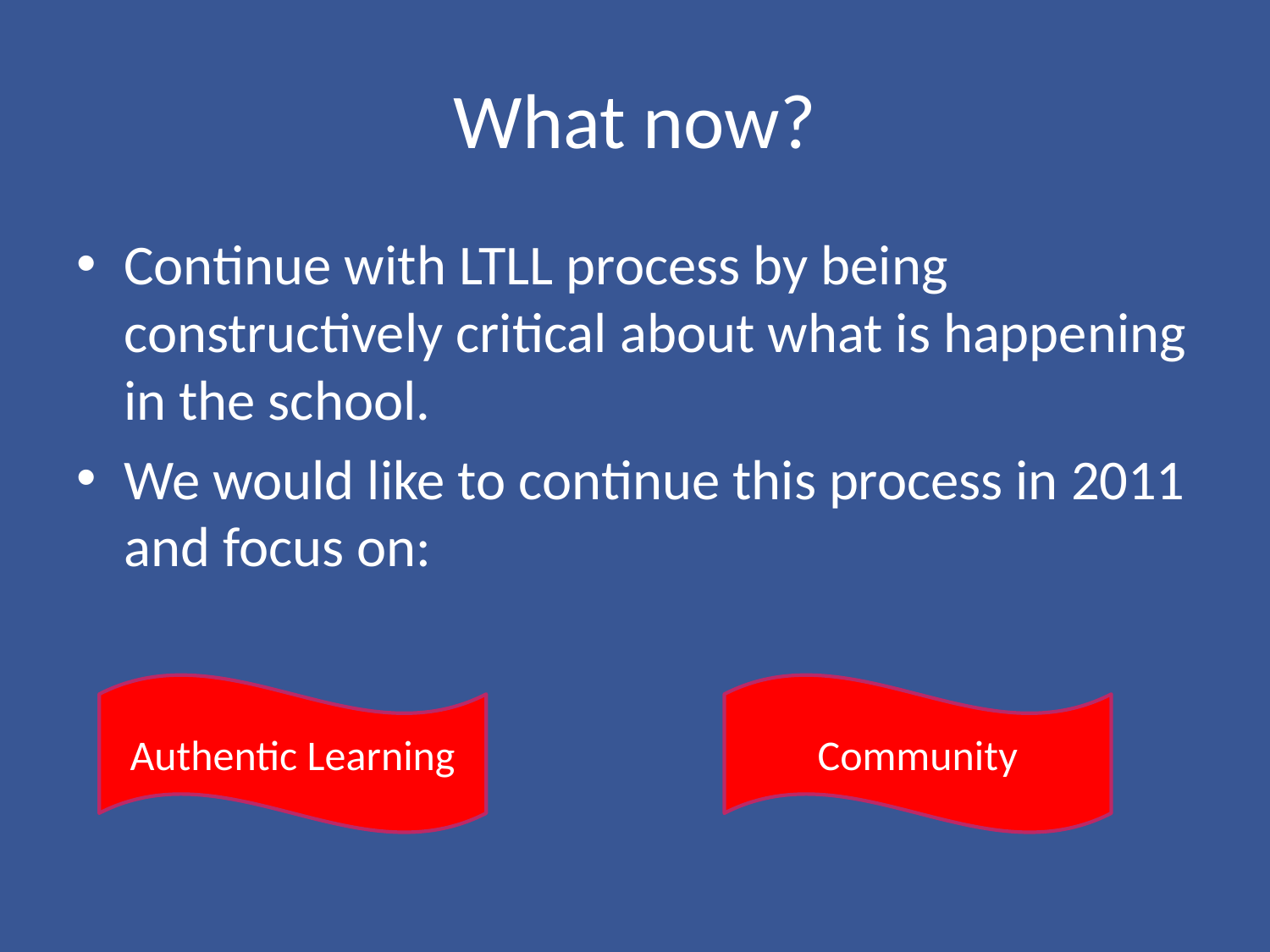

# What now?
Continue with LTLL process by being constructively critical about what is happening in the school.
We would like to continue this process in 2011 and focus on:

Authentic Learning
Community